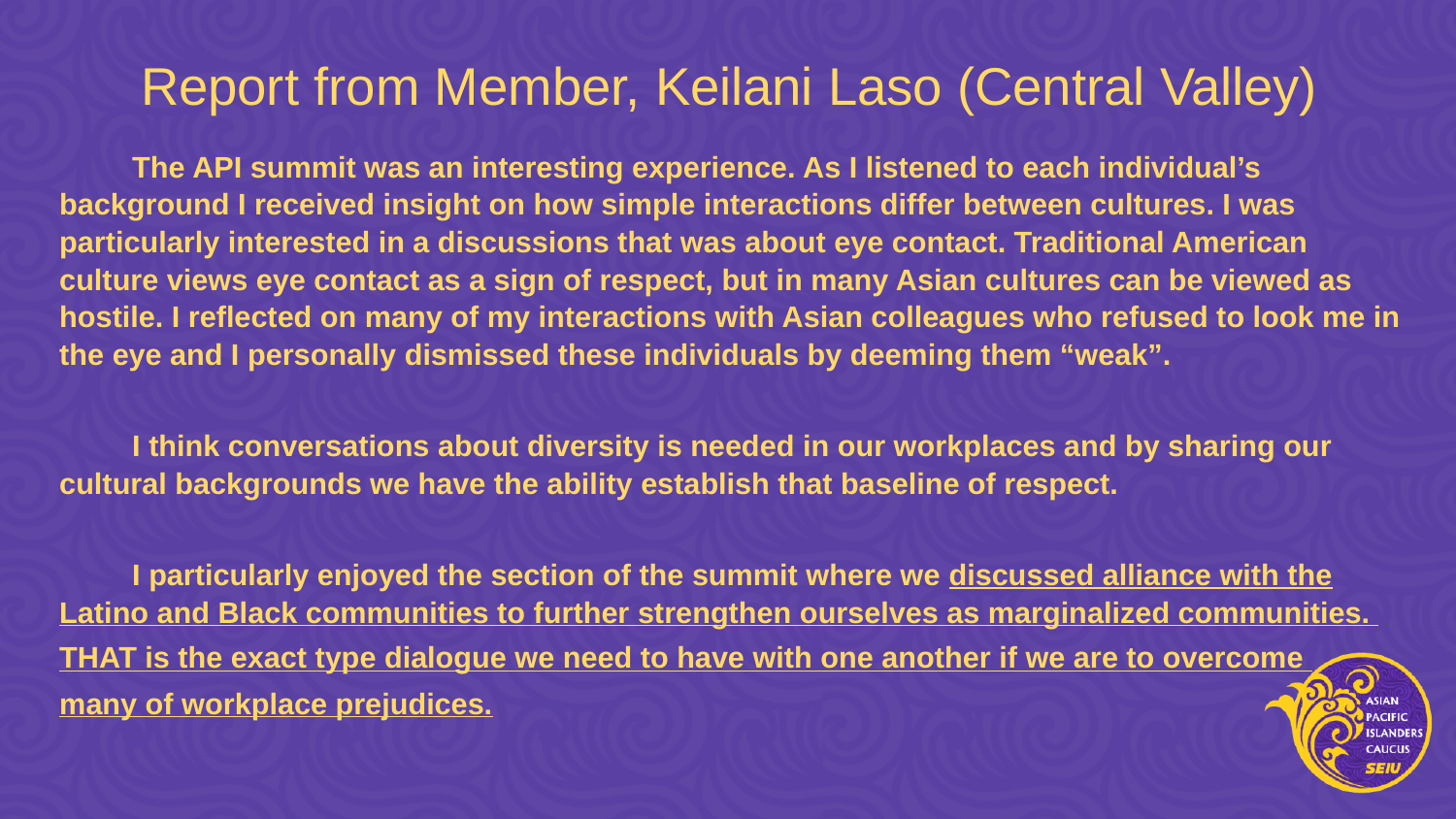

# Report from Member, Keilani Laso (Central Valley)
The API summit was an interesting experience. As I listened to each individual’s background I received insight on how simple interactions differ between cultures. I was particularly interested in a discussions that was about eye contact. Traditional American culture views eye contact as a sign of respect, but in many Asian cultures can be viewed as hostile. I reflected on many of my interactions with Asian colleagues who refused to look me in the eye and I personally dismissed these individuals by deeming them “weak”.

I think conversations about diversity is needed in our workplaces and by sharing our cultural backgrounds we have the ability establish that baseline of respect.

I particularly enjoyed the section of the summit where we discussed alliance with the Latino and Black communities to further strengthen ourselves as marginalized communities.
THAT is the exact type dialogue we need to have with one another if we are to overcome
many of workplace prejudices.